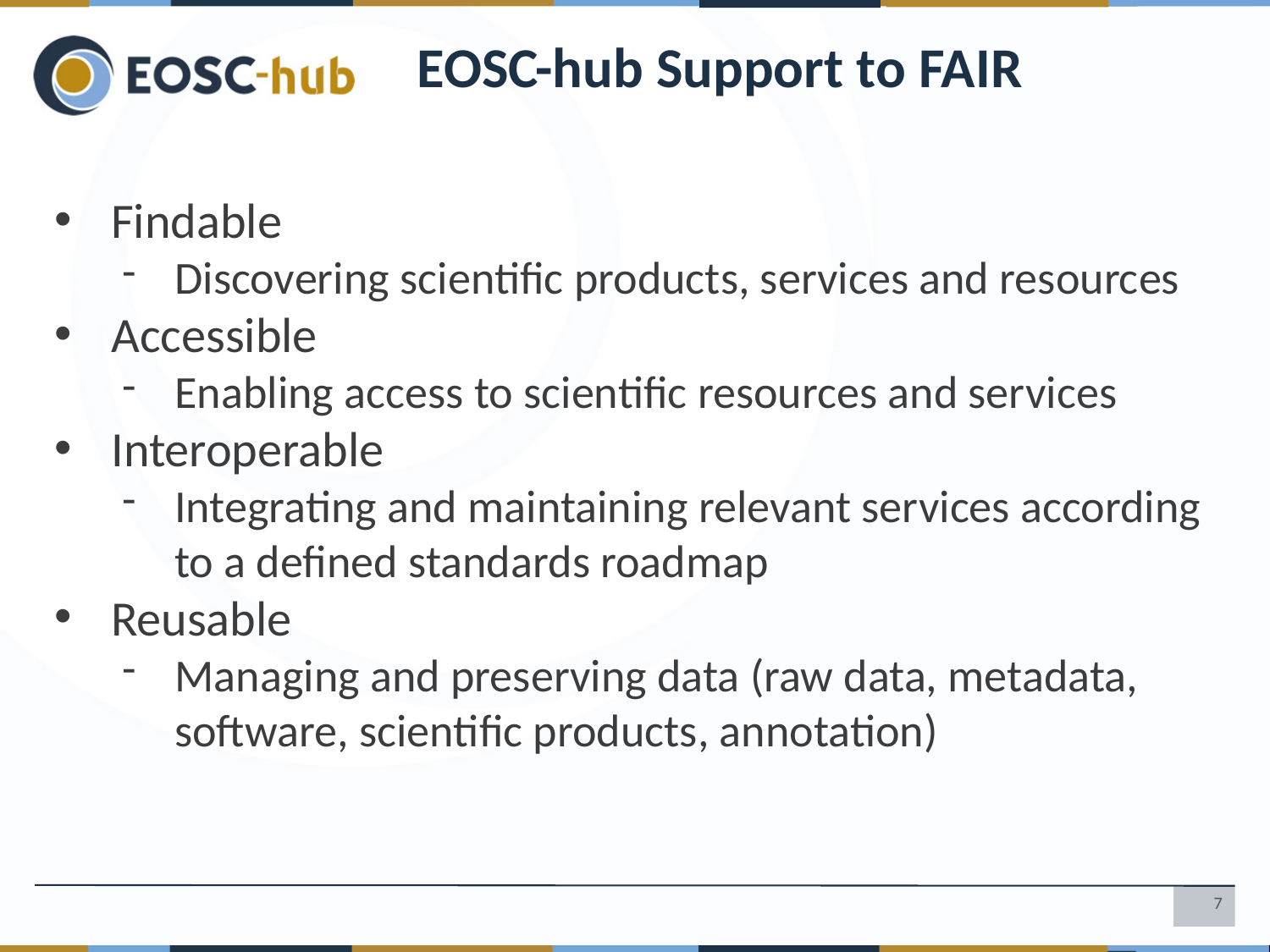

# EOSC-hub Support to FAIR
Findable
Discovering scientific products, services and resources
Accessible
Enabling access to scientific resources and services
Interoperable
Integrating and maintaining relevant services according to a defined standards roadmap
Reusable
Managing and preserving data (raw data, metadata, software, scientific products, annotation)
7